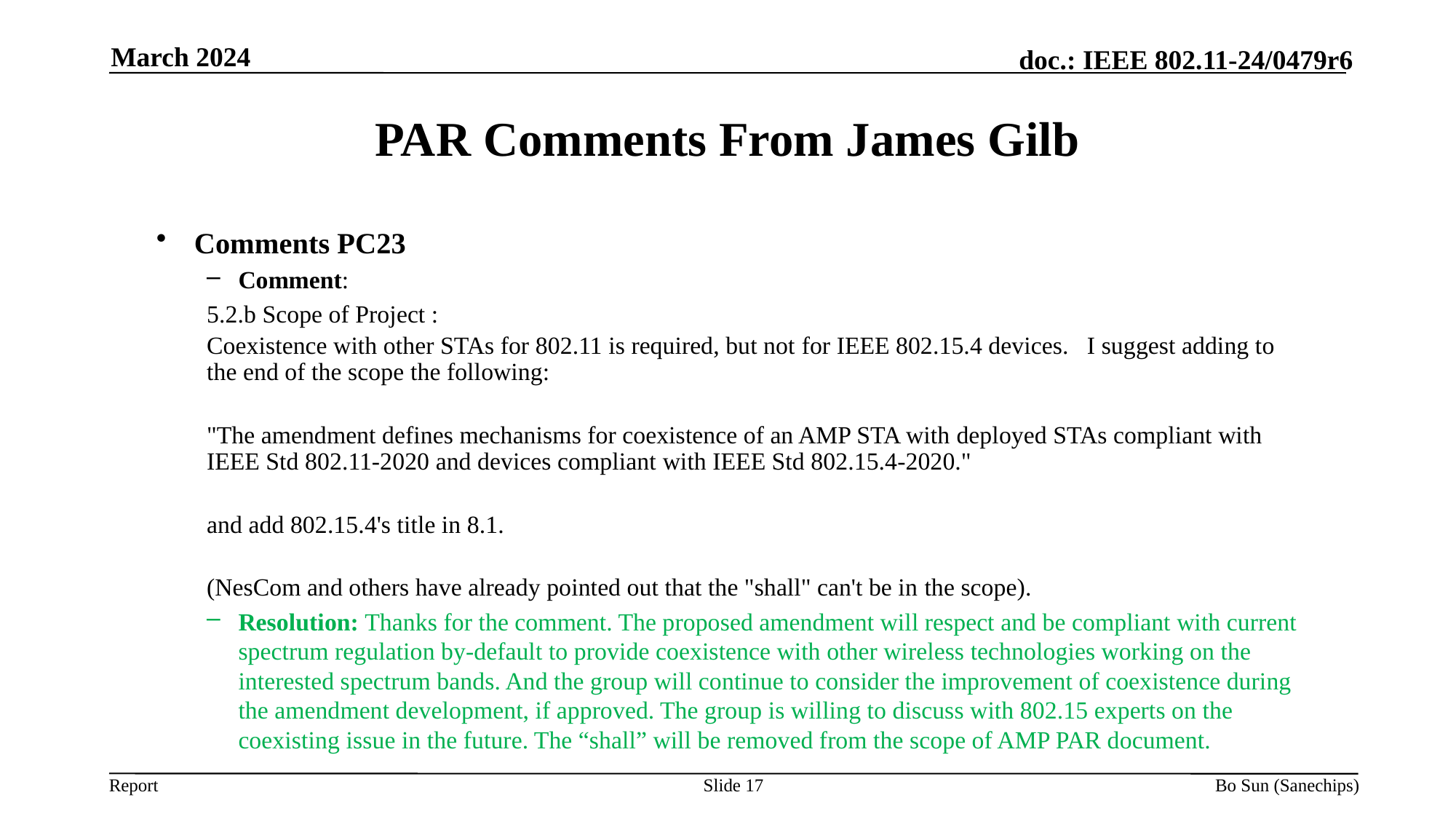

March 2024
PAR Comments From James Gilb
Comments PC23
Comment:
5.2.b Scope of Project :
Coexistence with other STAs for 802.11 is required, but not for IEEE 802.15.4 devices.   I suggest adding to the end of the scope the following:

"The amendment defines mechanisms for coexistence of an AMP STA with deployed STAs compliant with IEEE Std 802.11-2020 and devices compliant with IEEE Std 802.15.4-2020."

and add 802.15.4's title in 8.1.

(NesCom and others have already pointed out that the "shall" can't be in the scope).
Resolution: Thanks for the comment. The proposed amendment will respect and be compliant with current spectrum regulation by-default to provide coexistence with other wireless technologies working on the interested spectrum bands. And the group will continue to consider the improvement of coexistence during the amendment development, if approved. The group is willing to discuss with 802.15 experts on the coexisting issue in the future. The “shall” will be removed from the scope of AMP PAR document.

Slide 17
Bo Sun (Sanechips)